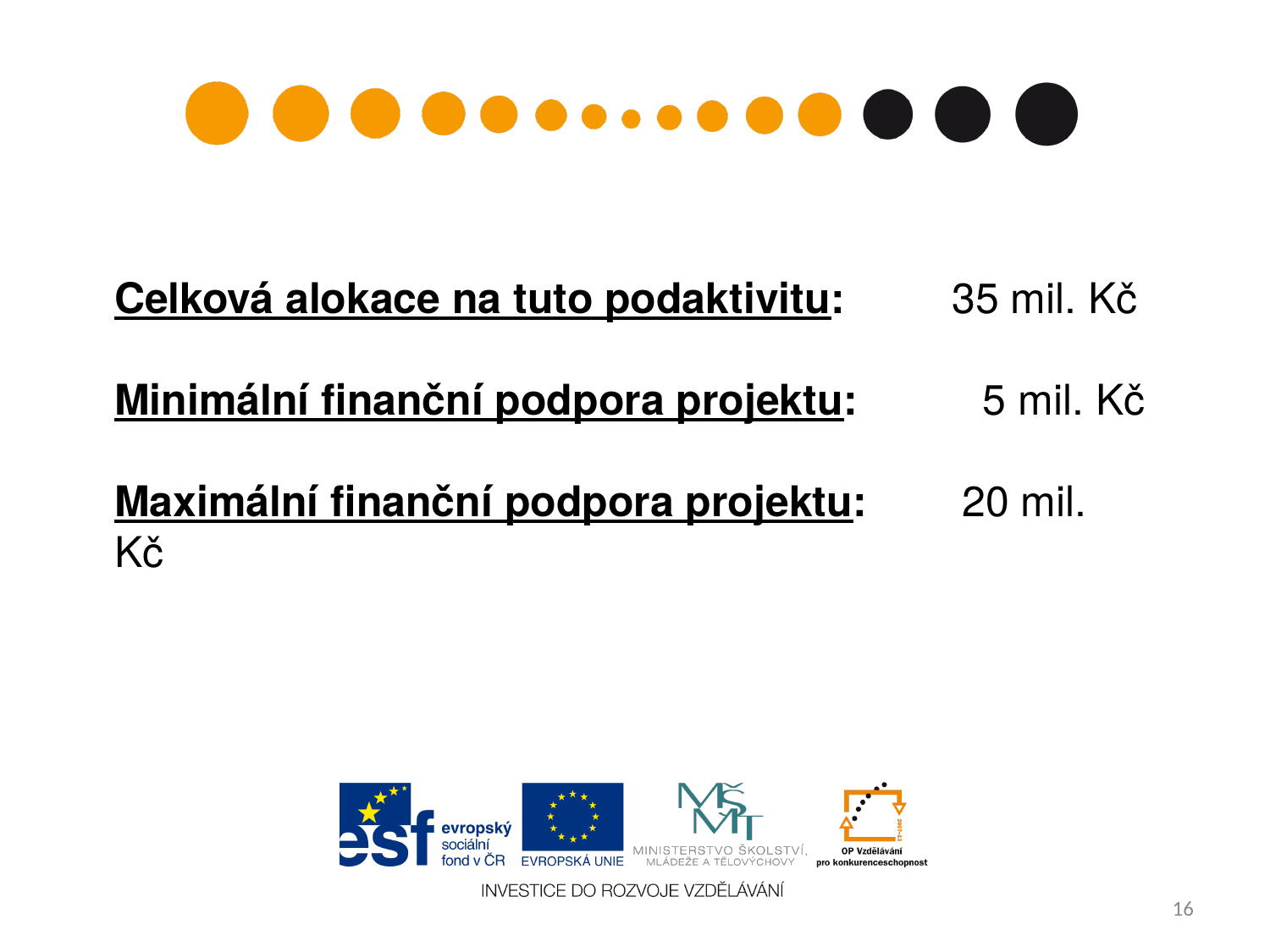

Celková alokace na tuto podaktivitu:         35 mil. Kč

Minimální finanční podpora projektu: 	         5 mil. Kč

Maximální finanční podpora projektu:        20 mil. Kč
16